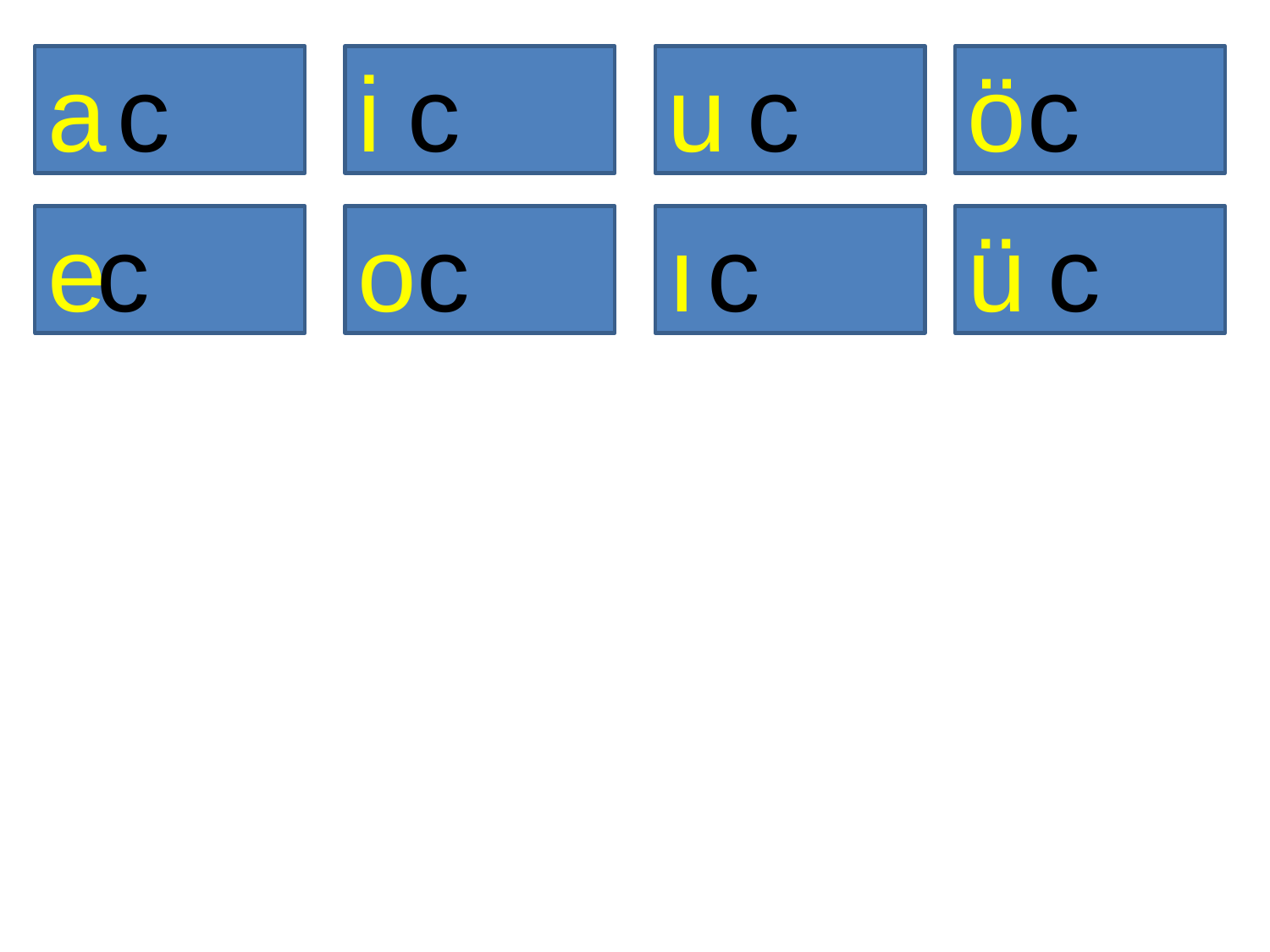

a
c
i
c
u
c
ö
c
e
c
o
c
ı
c
ü
c